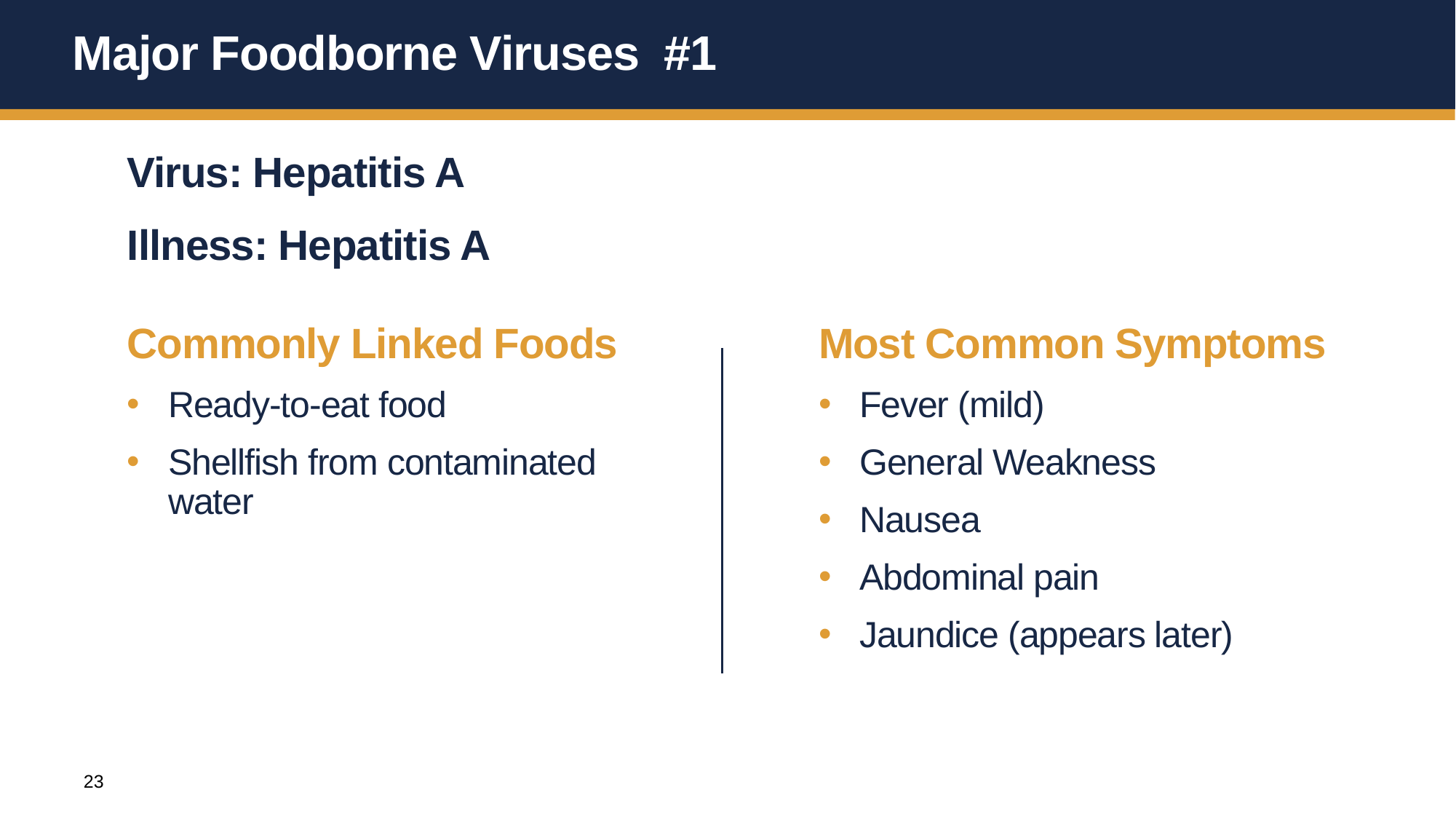

# Major Foodborne Viruses  #1
Virus: Hepatitis A
Illness: Hepatitis A
Commonly Linked Foods
Ready-to-eat food
Shellfish from contaminated water
Most Common Symptoms
Fever (mild)
General Weakness
Nausea
Abdominal pain
Jaundice (appears later)

23